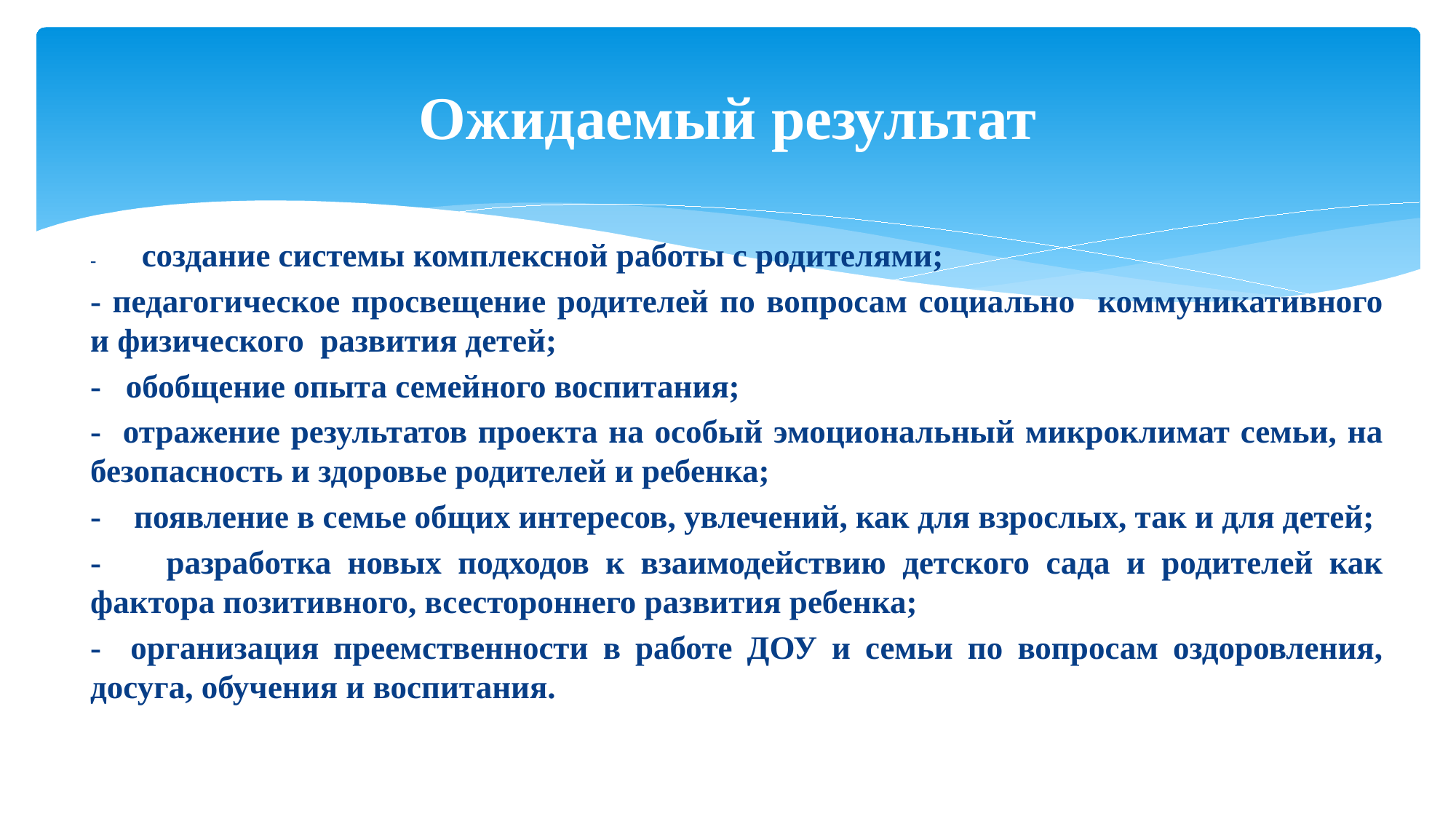

# Ожидаемый результат
-          создание системы комплексной работы с родителями;
- педагогическое просвещение родителей по вопросам социально  коммуникативного и физического  развития детей;
-   обобщение опыта семейного воспитания;
-  отражение результатов проекта на особый эмоциональный микроклимат семьи, на безопасность и здоровье родителей и ребенка;
-    появление в семье общих интересов, увлечений, как для взрослых, так и для детей;
-    разработка новых подходов к взаимодействию детского сада и родителей как фактора позитивного, всестороннего развития ребенка;
-  организация преемственности в работе ДОУ и семьи по вопросам оздоровления, досуга, обучения и воспитания.